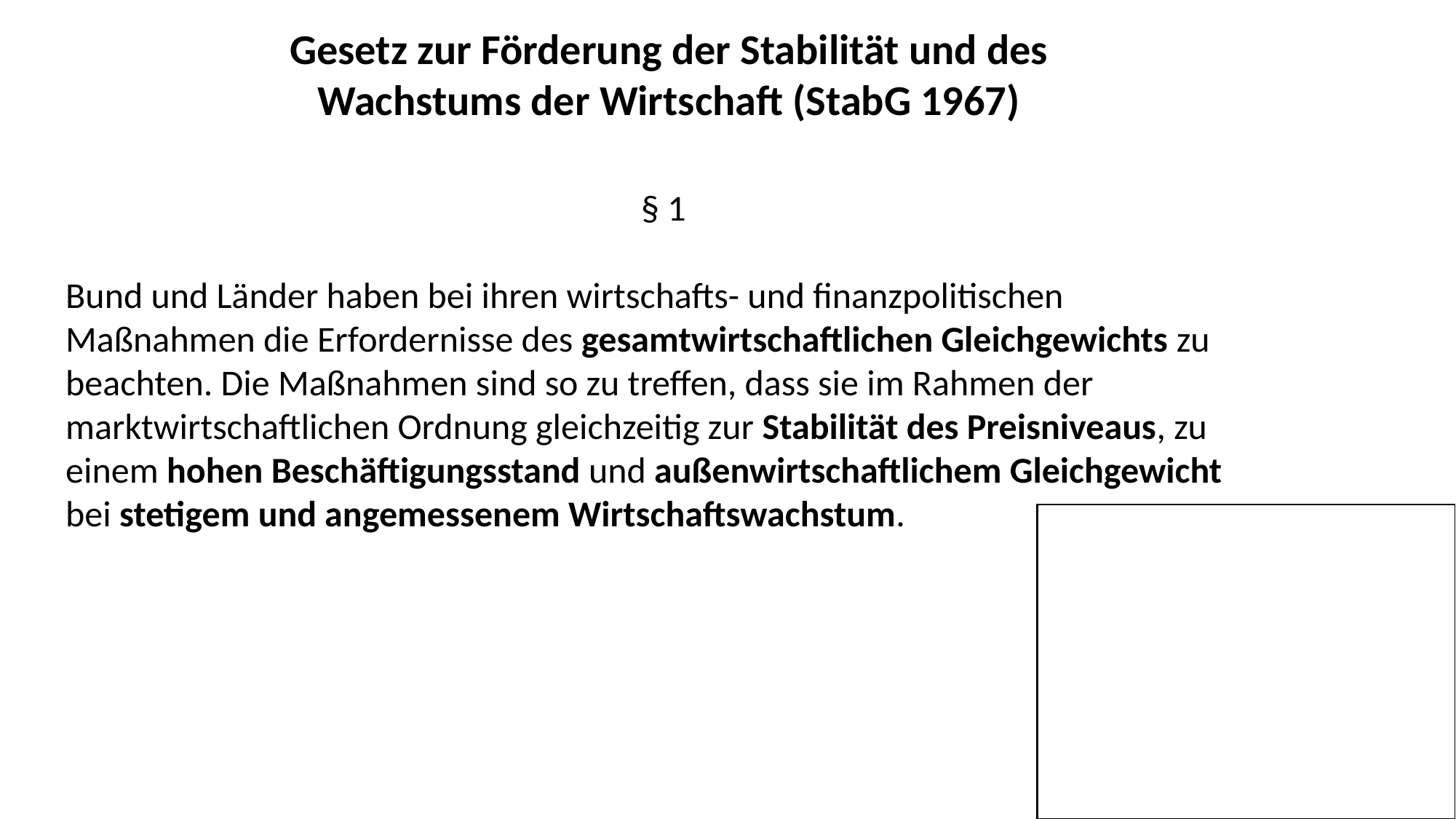

Gesetz zur Förderung der Stabilität und des Wachstums der Wirtschaft (StabG 1967)
§ 1

Bund und Länder haben bei ihren wirtschafts- und finanzpolitischen Maßnahmen die Erfordernisse des gesamtwirtschaftlichen Gleichgewichts zu beachten. Die Maßnahmen sind so zu treffen, dass sie im Rahmen der  marktwirtschaftlichen Ordnung gleichzeitig zur Stabilität des Preisniveaus, zu  einem hohen Beschäftigungsstand und außenwirtschaftlichem Gleichgewicht  bei stetigem und angemessenem Wirtschaftswachstum.